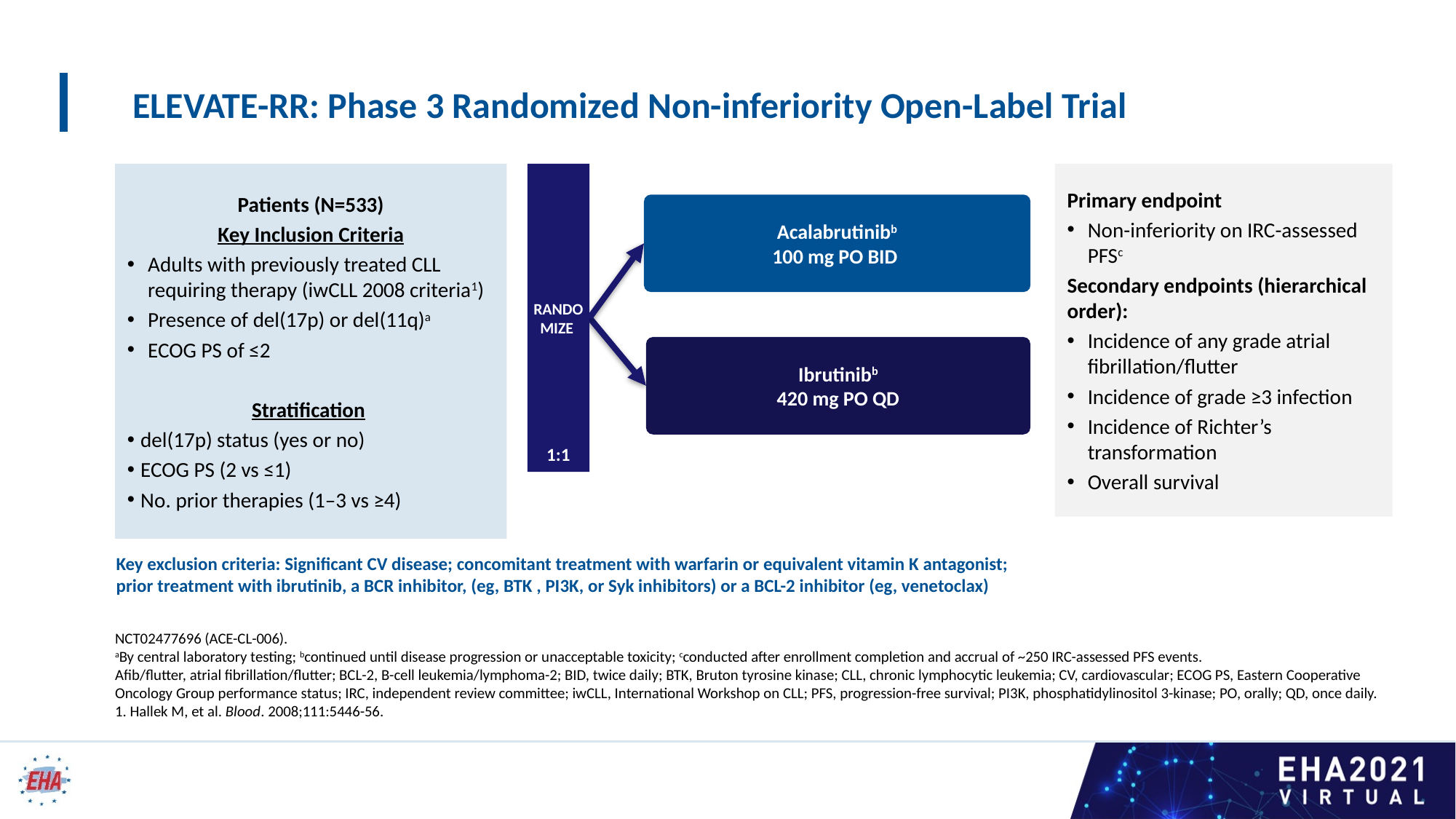

# ELEVATE-RR: Phase 3 Randomized Non-inferiority Open-Label Trial
Patients (N=533)
Key Inclusion Criteria
Adults with previously treated CLL requiring therapy (iwCLL 2008 criteria1)
Presence of del(17p) or del(11q)a
ECOG PS of ≤2

Stratification
del(17p) status (yes or no)
ECOG PS (2 vs ≤1)
No. prior therapies (1–3 vs ≥4)
RANDOMIZE
Primary endpoint
Non-inferiority on IRC-assessed PFSc
Secondary endpoints (hierarchical order):
Incidence of any grade atrial fibrillation/flutter
Incidence of grade ≥3 infection
Incidence of Richter’s transformation
Overall survival
Acalabrutinibb
100 mg PO BID
Ibrutinibb
420 mg PO QD
1:1
Key exclusion criteria: Significant CV disease; concomitant treatment with warfarin or equivalent vitamin K antagonist;
prior treatment with ibrutinib, a BCR inhibitor, (eg, BTK , PI3K, or Syk inhibitors) or a BCL-2 inhibitor (eg, venetoclax)
NCT02477696 (ACE-CL-006).
aBy central laboratory testing; bcontinued until disease progression or unacceptable toxicity; cconducted after enrollment completion and accrual of ~250 IRC-assessed PFS events.
Afib/flutter, atrial fibrillation/flutter; BCL-2, B-cell leukemia/lymphoma-2; BID, twice daily; BTK, Bruton tyrosine kinase; CLL, chronic lymphocytic leukemia; CV, cardiovascular; ECOG PS, Eastern Cooperative Oncology Group performance status; IRC, independent review committee; iwCLL, International Workshop on CLL; PFS, progression-free survival; PI3K, phosphatidylinositol 3-kinase; PO, orally; QD, once daily.
1. Hallek M, et al. Blood. 2008;111:5446-56.